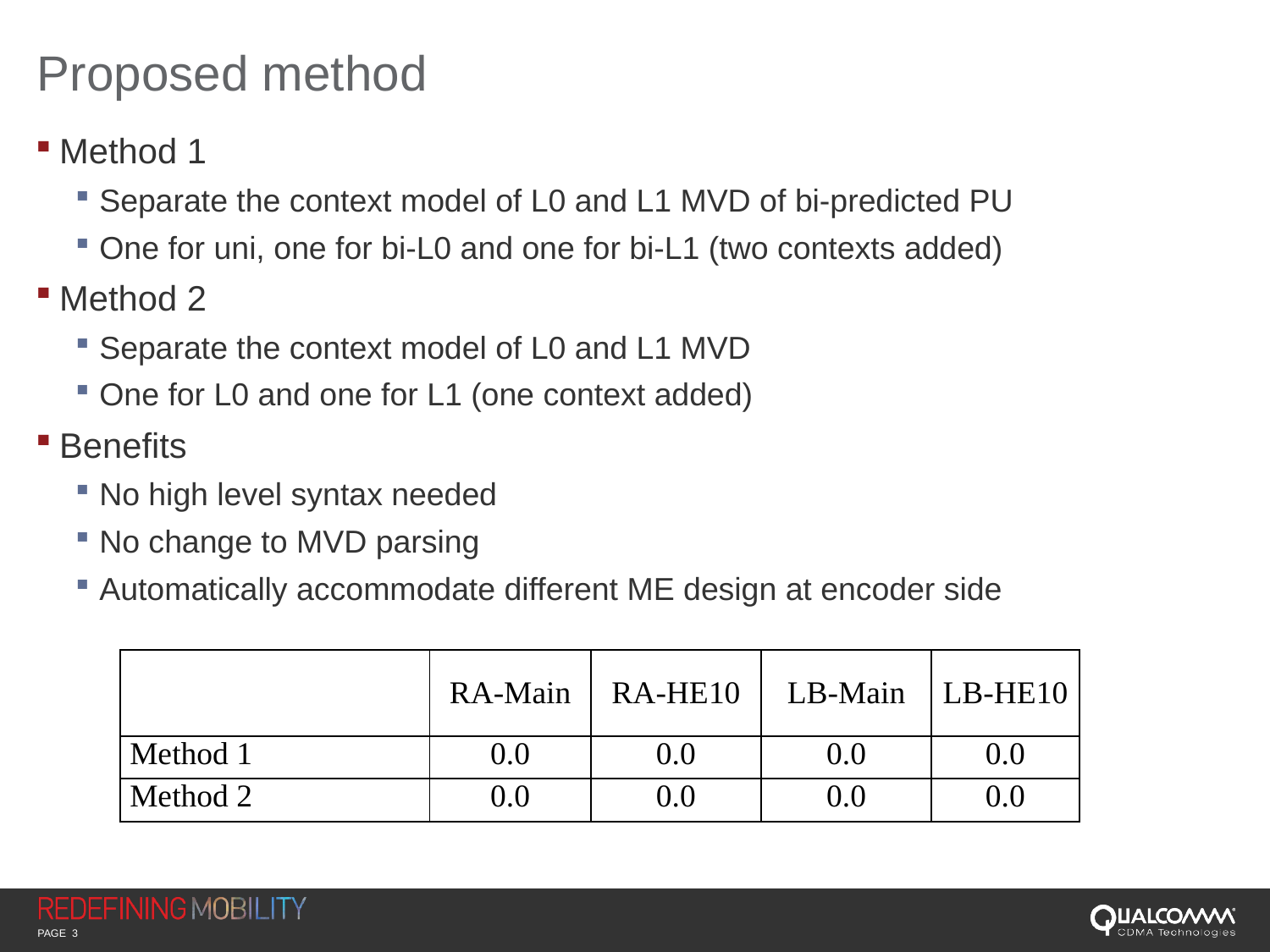

# Proposed method
Method 1
Separate the context model of L0 and L1 MVD of bi-predicted PU
One for uni, one for bi-L0 and one for bi-L1 (two contexts added)
Method 2
Separate the context model of L0 and L1 MVD
One for L0 and one for L1 (one context added)
Benefits
No high level syntax needed
No change to MVD parsing
Automatically accommodate different ME design at encoder side

|  | RA-Main | RA-HE10 | LB-Main | LB-HE10 |
| --- | --- | --- | --- | --- |
| Method 1 | 0.0 | 0.0 | 0.0 | 0.0 |
| Method 2 | 0.0 | 0.0 | 0.0 | 0.0 |